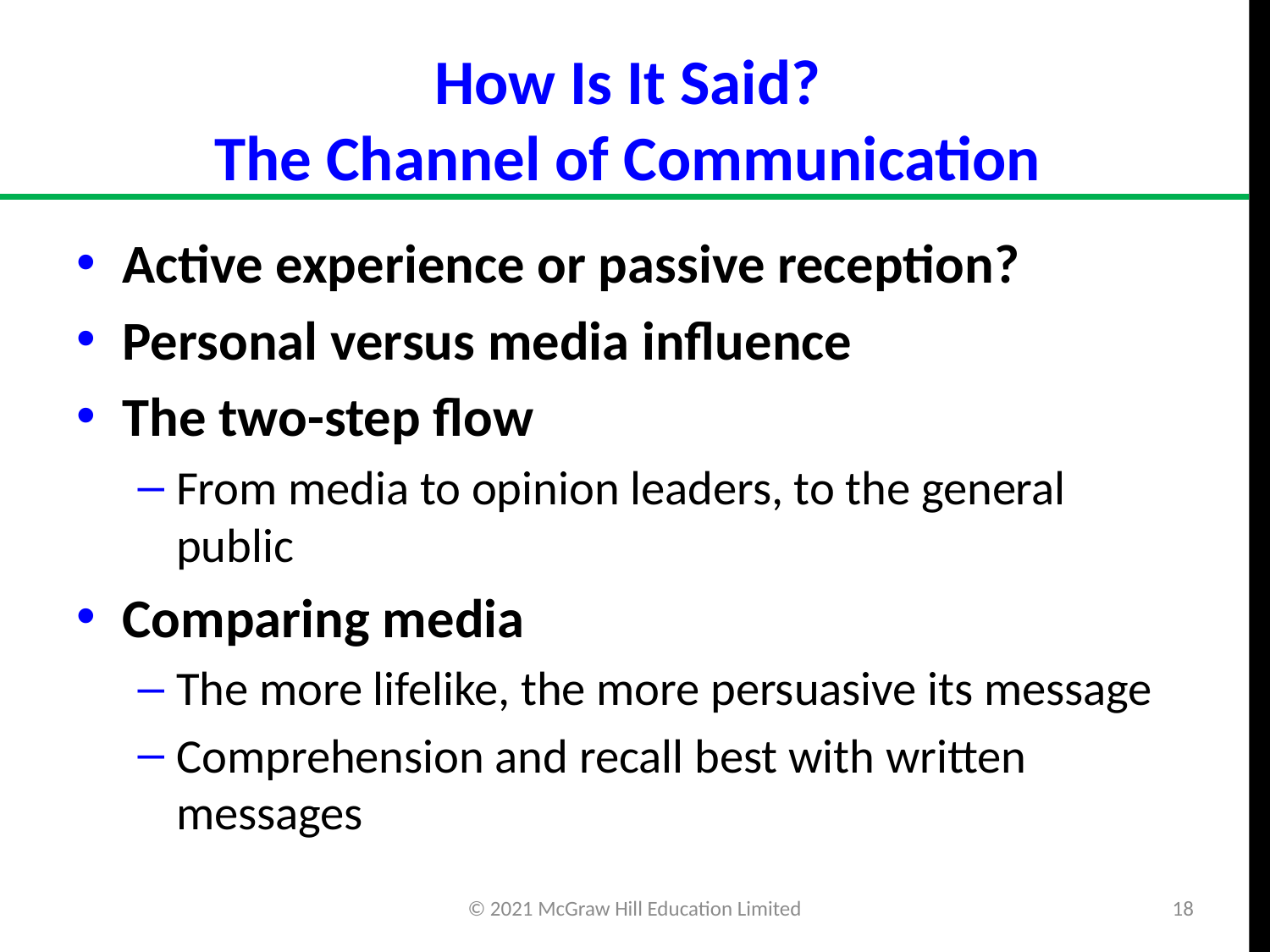

# How Is It Said? The Channel of Communication
Active experience or passive reception?
Personal versus media influence
The two-step flow
From media to opinion leaders, to the general public
Comparing media
The more lifelike, the more persuasive its message
Comprehension and recall best with written messages

© 2021 McGraw Hill Education Limited
18